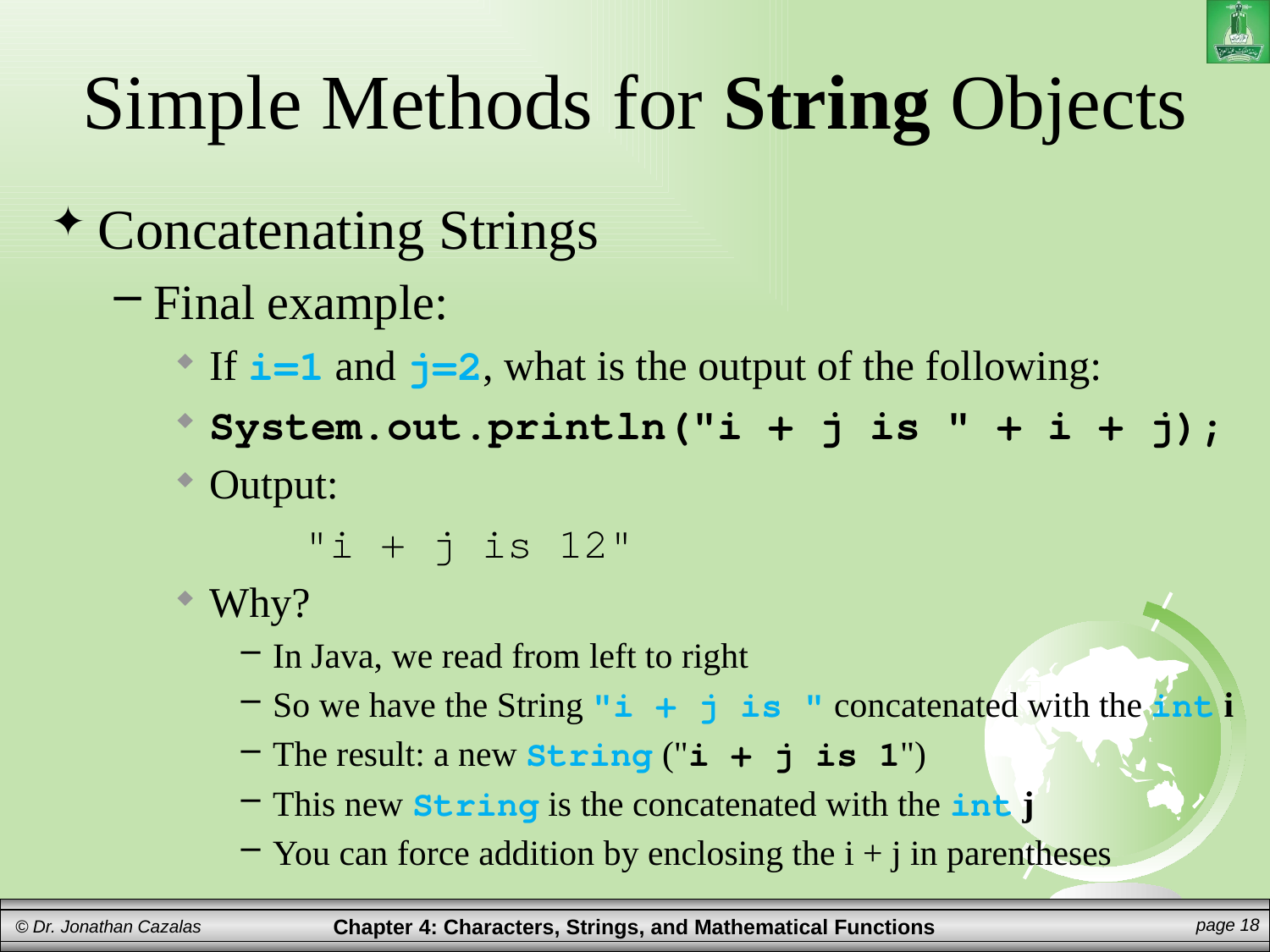

# Simple Methods for String Objects
Concatenating Strings
Final example:
If i=1 and j=2, what is the output of the following:
System.out.println("i + j is " + i + j);
Output:
	"i + j is 12"
Why?
In Java, we read from left to right
So we have the String "i + j is " concatenated with the int i
The result: a new String ("i + j is 1")
This new String is the concatenated with the int j
You can force addition by enclosing the i + j in parentheses